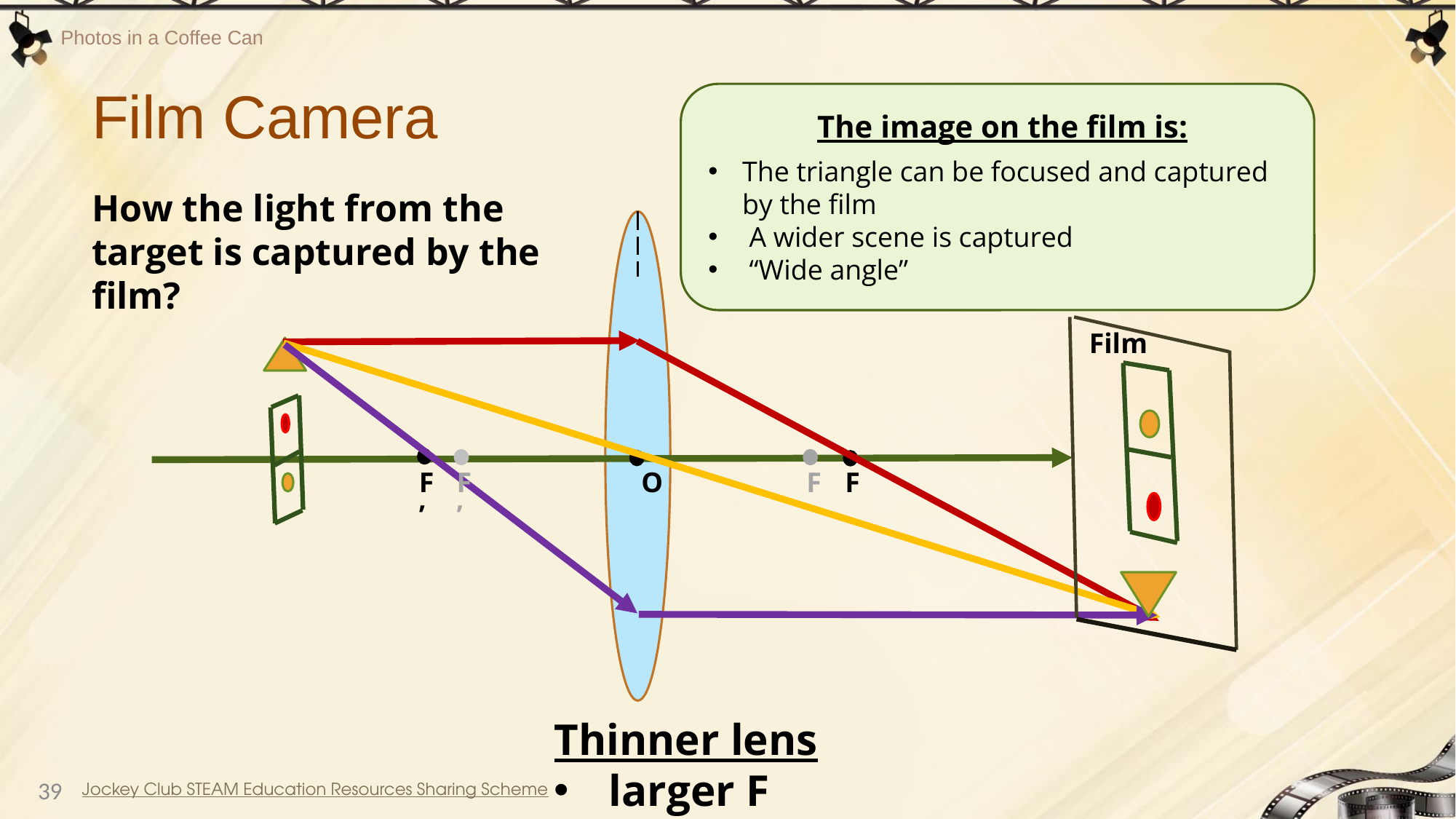

# Film Camera

The image on the film is:
The triangle can be focused and captured by the film
A wider scene is captured
“Wide angle”
How the light from the target is captured by the film?

Film

F’
F’
F
F
O

Thinner lens
larger F
39